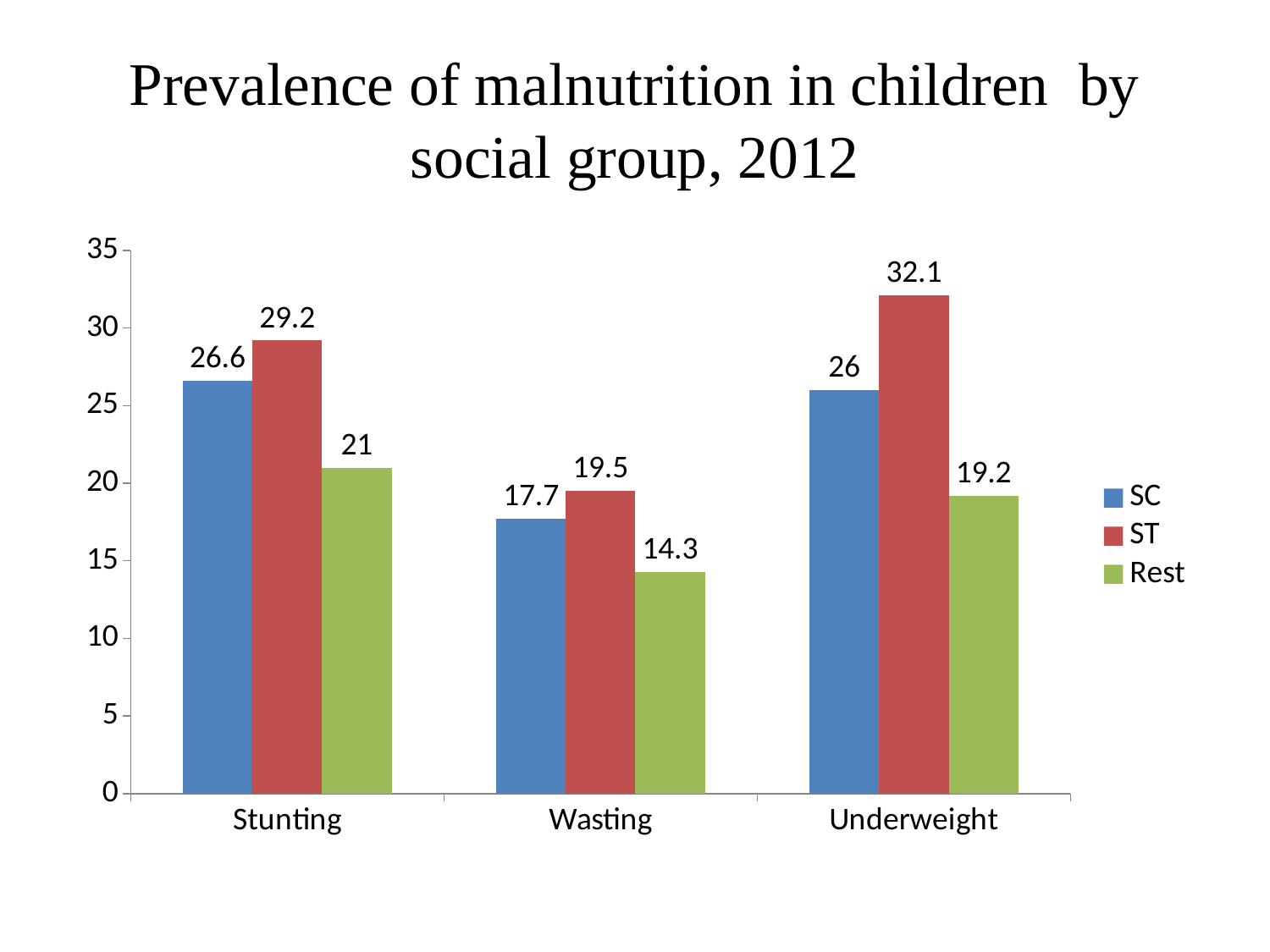

# Prevalence of malnutrition in children  by social group, 2012

### Chart

| Category | SC | ST | Rest |
|---|---|---|---|
| Stunting | 26.6 | 29.2 | 21.0 |
| Wasting | 17.7 | 19.5 | 14.3 |
| Underweight | 26.0 | 32.1 | 19.2 |